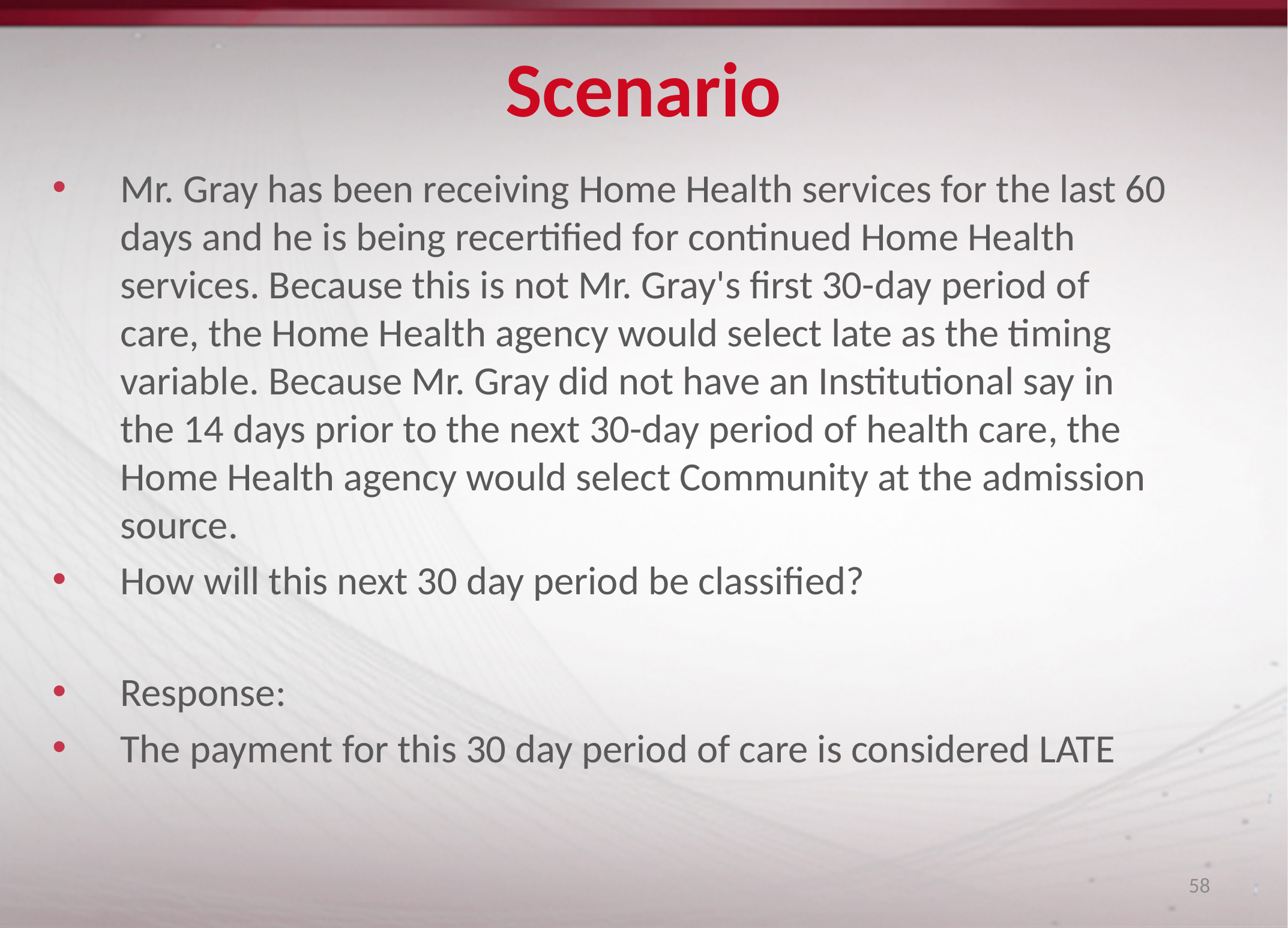

# Scenario
Mr. Gray has been receiving Home Health services for the last 60 days and he is being recertified for continued Home Health services. Because this is not Mr. Gray's first 30-day period of care, the Home Health agency would select late as the timing variable. Because Mr. Gray did not have an Institutional say in the 14 days prior to the next 30-day period of health care, the Home Health agency would select Community at the admission source.
How will this next 30 day period be classified?

Response:
The payment for this 30 day period of care is considered LATE

58